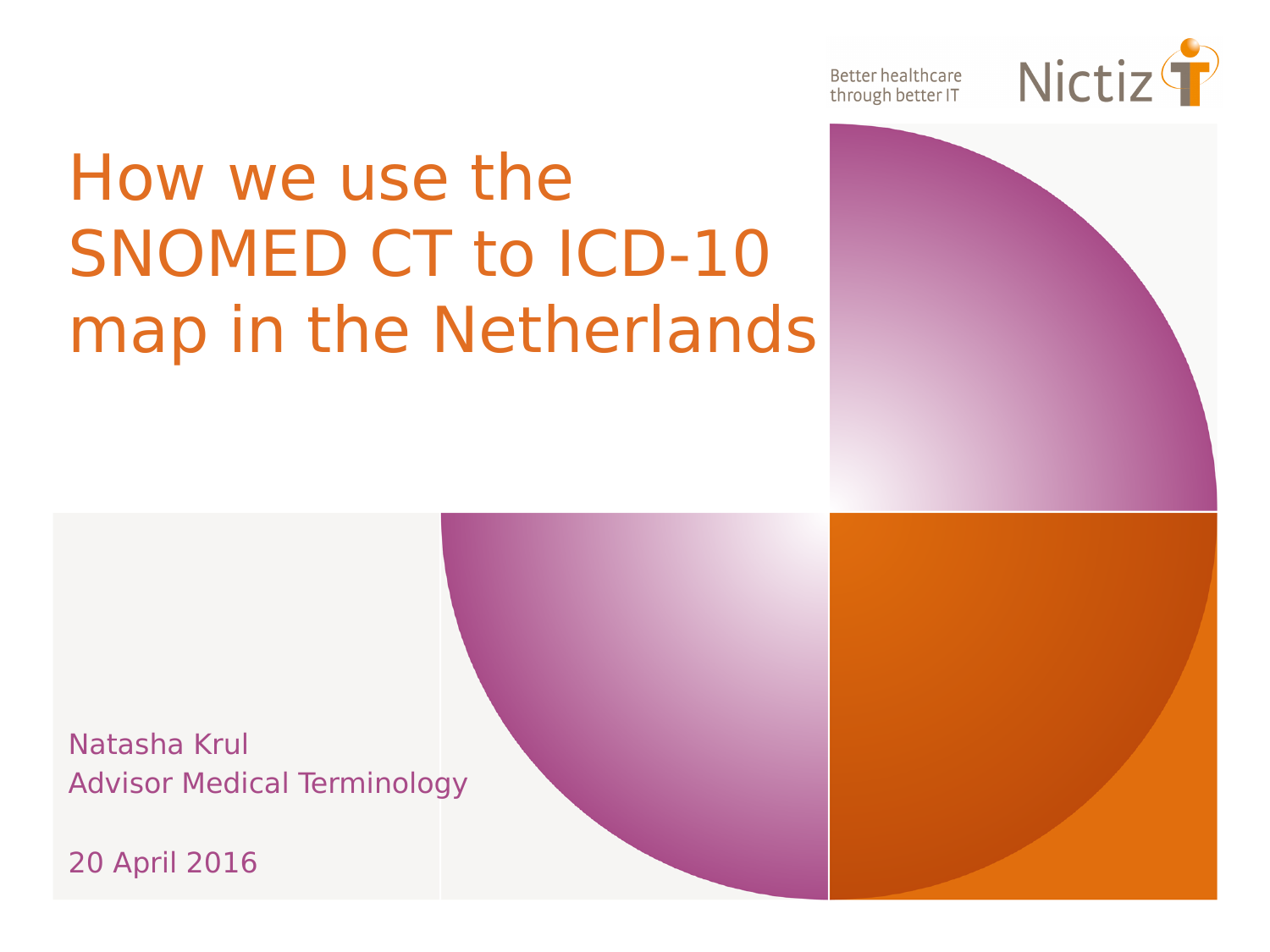

# How we use the SNOMED CT to ICD-10 map in the Netherlands
Natasha Krul
Advisor Medical Terminology

20 April 2016